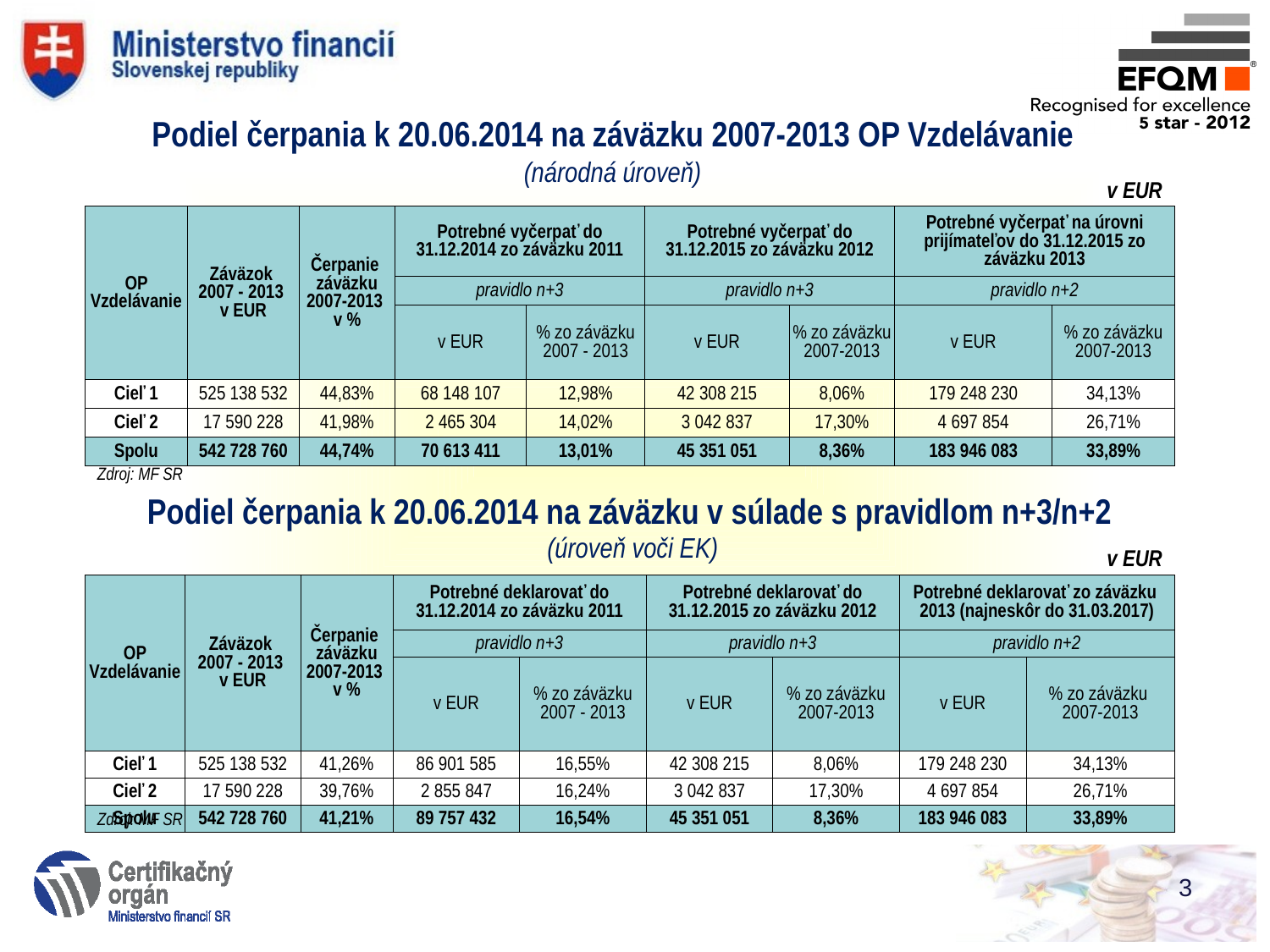

# Podiel čerpania k 20.06.2014 na záväzku 2007-2013 OP Vzdelávanie (národná úroveň)
v EUR
| OP Vzdelávanie | Záväzok 2007 - 2013 v EUR | Čerpanie záväzku 2007-2013 v % | Potrebné vyčerpať do 31.12.2014 zo záväzku 2011 |  | Potrebné vyčerpať do 31.12.2015 zo záväzku 2012 |  | Potrebné vyčerpať na úrovni prijímateľov do 31.12.2015 zo záväzku 2013 |  |
| --- | --- | --- | --- | --- | --- | --- | --- | --- |
|  |  |  | pravidlo n+3 |  | pravidlo n+3 |  | pravidlo n+2 |  |
|  |  |  | v EUR | % zo záväzku 2007 - 2013 | v EUR | % zo záväzku 2007-2013 | v EUR | % zo záväzku 2007-2013 |
| Cieľ 1 | 525 138 532 | 44,83% | 68 148 107 | 12,98% | 42 308 215 | 8,06% | 179 248 230 | 34,13% |
| Cieľ 2 | 17 590 228 | 41,98% | 2 465 304 | 14,02% | 3 042 837 | 17,30% | 4 697 854 | 26,71% |
| Spolu | 542 728 760 | 44,74% | 70 613 411 | 13,01% | 45 351 051 | 8,36% | 183 946 083 | 33,89% |
Zdroj: MF SR
Podiel čerpania k 20.06.2014 na záväzku v súlade s pravidlom n+3/n+2
 (úroveň voči EK)
v EUR
| OP Vzdelávanie | Záväzok 2007 - 2013 v EUR | Čerpanie záväzku 2007-2013 v % | Potrebné deklarovať do 31.12.2014 zo záväzku 2011 |  | Potrebné deklarovať do 31.12.2015 zo záväzku 2012 |  | Potrebné deklarovať zo záväzku 2013 (najneskôr do 31.03.2017) |  |
| --- | --- | --- | --- | --- | --- | --- | --- | --- |
|  |  |  | pravidlo n+3 |  | pravidlo n+3 |  | pravidlo n+2 |  |
|  |  |  | v EUR | % zo záväzku 2007 - 2013 | v EUR | % zo záväzku 2007-2013 | v EUR | % zo záväzku 2007-2013 |
| Cieľ 1 | 525 138 532 | 41,26% | 86 901 585 | 16,55% | 42 308 215 | 8,06% | 179 248 230 | 34,13% |
| Cieľ 2 | 17 590 228 | 39,76% | 2 855 847 | 16,24% | 3 042 837 | 17,30% | 4 697 854 | 26,71% |
| Spolu | 542 728 760 | 41,21% | 89 757 432 | 16,54% | 45 351 051 | 8,36% | 183 946 083 | 33,89% |
Zdroj: MF SR
3